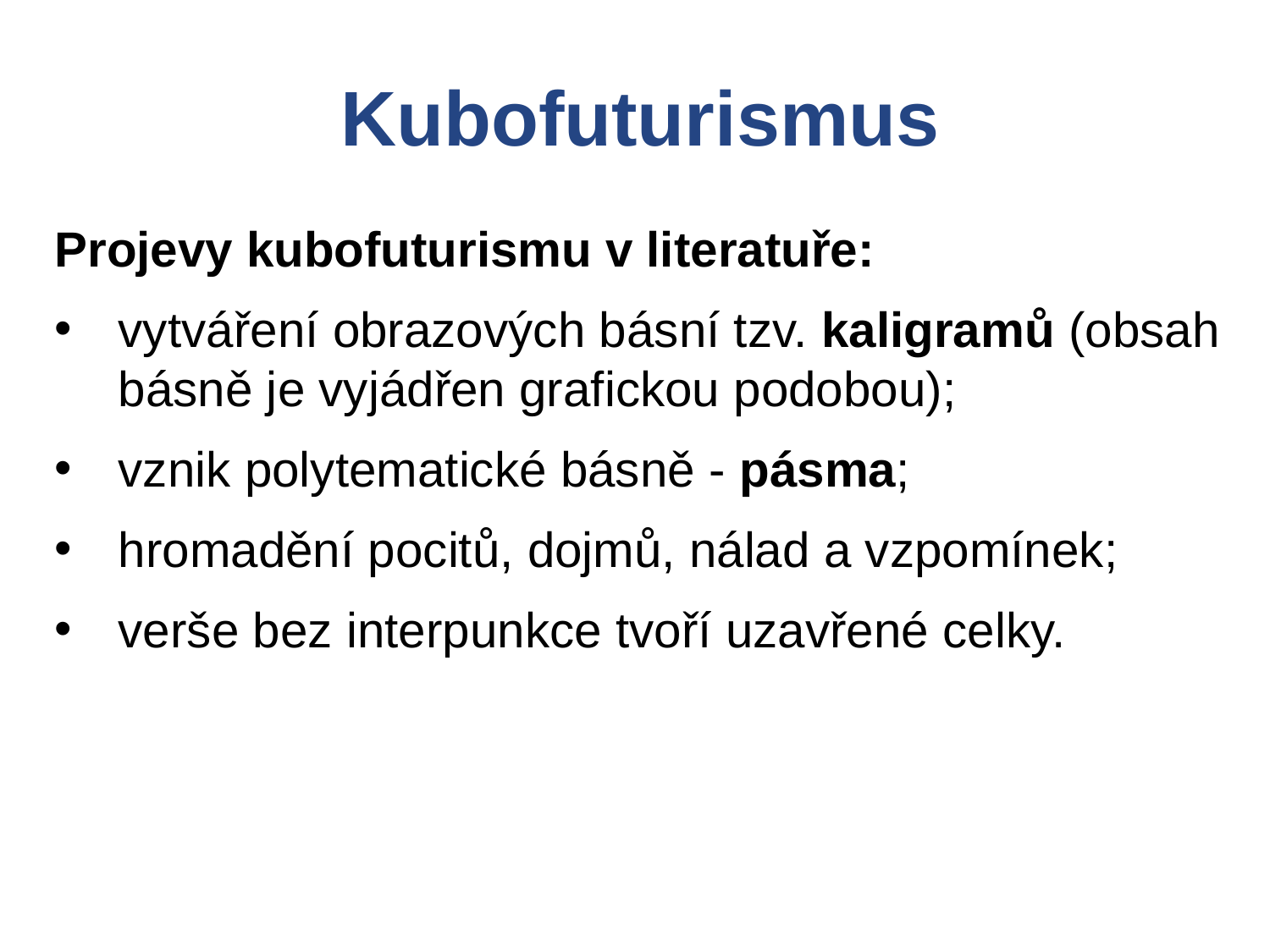

Kubofuturismus
Projevy kubofuturismu v literatuře:
vytváření obrazových básní tzv. kaligramů (obsah básně je vyjádřen grafickou podobou);
vznik polytematické básně - pásma;
hromadění pocitů, dojmů, nálad a vzpomínek;
verše bez interpunkce tvoří uzavřené celky.